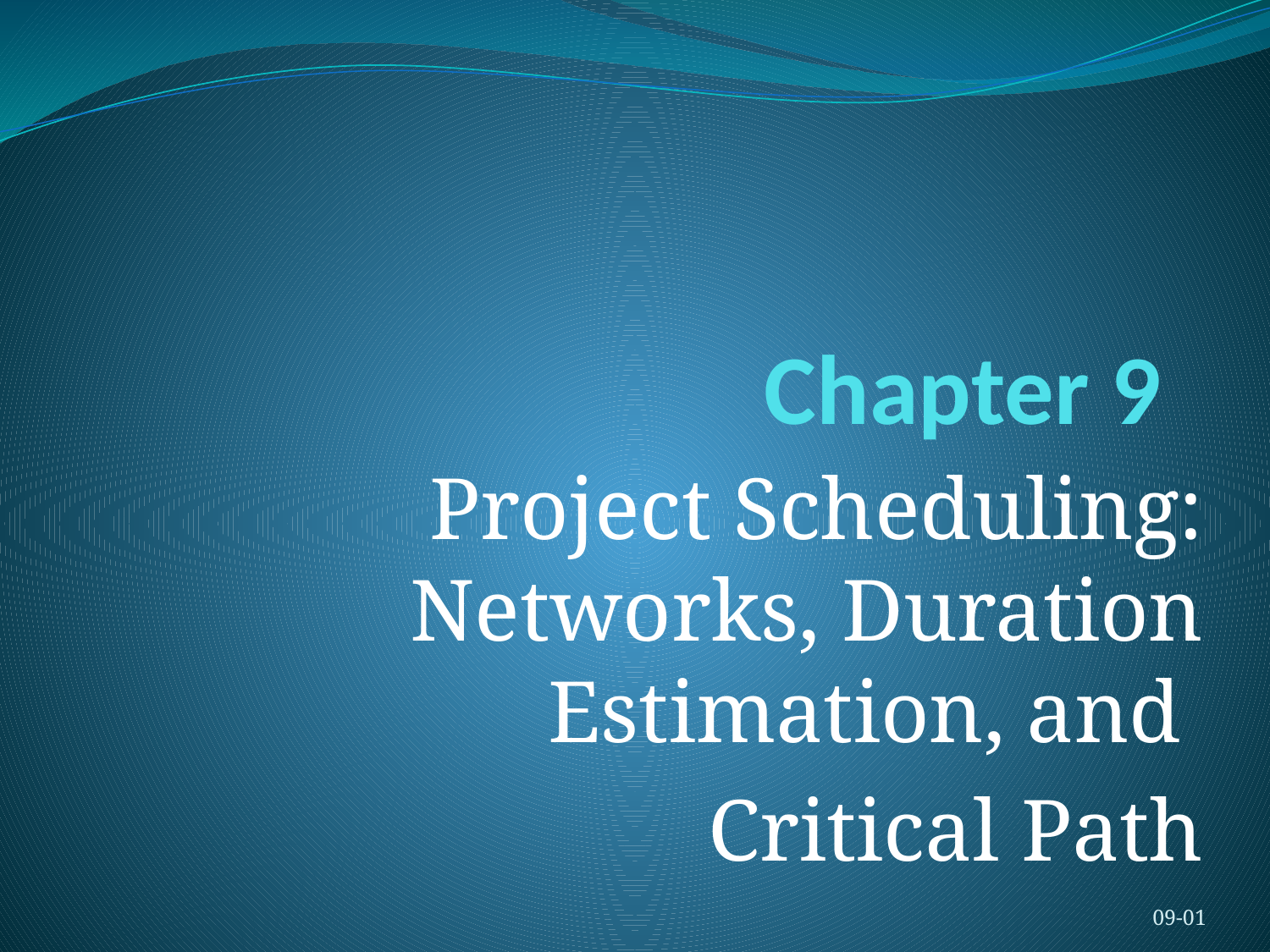

# Chapter 9
Project Scheduling: Networks, Duration Estimation, and
Critical Path
09-01